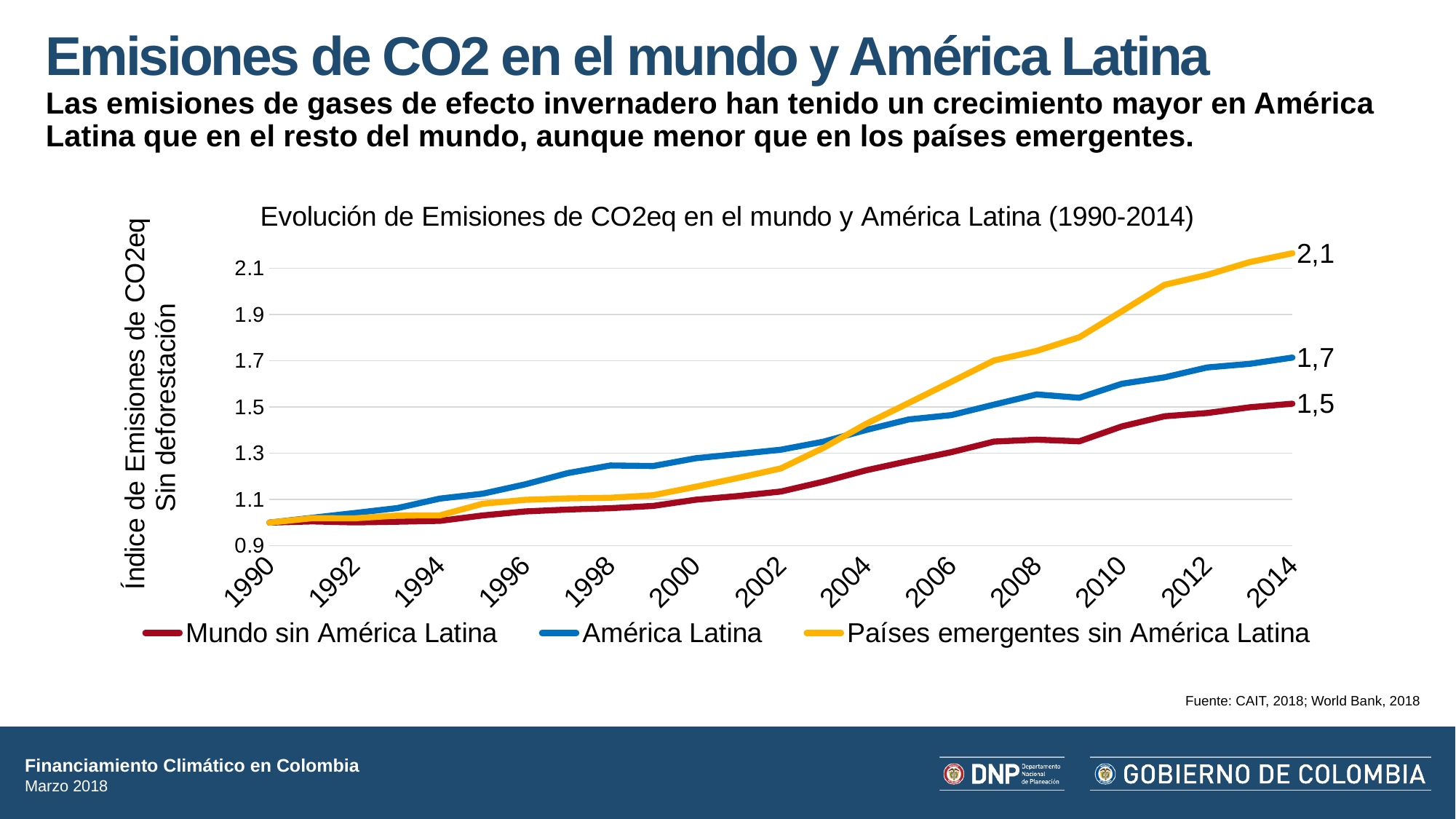

# Emisiones de CO2 en el mundo y América Latina
Las emisiones de gases de efecto invernadero han tenido un crecimiento mayor en América Latina que en el resto del mundo, aunque menor que en los países emergentes.

### Chart: Evolución de Emisiones de CO2eq en el mundo y América Latina (1990-2014)

| Category | Mundo sin América Latina | América Latina | Países emergentes sin América Latina |
|---|---|---|---|
| 1990 | 1.0 | 1.0 | 1.0 |
| 1991 | 1.0052070051014874 | 1.0208138083632678 | 1.0190790976661916 |
| 1992 | 1.0009809846375246 | 1.0414102210437686 | 1.0186113392435545 |
| 1993 | 1.0039459123257135 | 1.0628834194316856 | 1.0306230299490176 |
| 1994 | 1.0076509282515378 | 1.1038911549626103 | 1.0313348706169356 |
| 1995 | 1.0308290026020552 | 1.124925393991174 | 1.0815384346275239 |
| 1996 | 1.04835131685878 | 1.1654644783220274 | 1.0985459912789606 |
| 1997 | 1.0566463556101742 | 1.2140679991772247 | 1.1047220671749562 |
| 1998 | 1.0623973378724665 | 1.2469667172759074 | 1.1074151418102611 |
| 1999 | 1.0721348991151598 | 1.244670165416199 | 1.1183500083840958 |
| 2000 | 1.098919374712918 | 1.2782079685318783 | 1.1549567131058223 |
| 2001 | 1.1151479019901842 | 1.296410246727801 | 1.1933214674982382 |
| 2002 | 1.134330213685635 | 1.3151897224375095 | 1.2343766977583475 |
| 2003 | 1.1770846202638072 | 1.3500124997370464 | 1.3232117176344595 |
| 2004 | 1.2262700581909034 | 1.400424379474549 | 1.4269069404581611 |
| 2005 | 1.2661331974250671 | 1.4461561829403429 | 1.517507478231763 |
| 2006 | 1.3045343326957883 | 1.4649429684266757 | 1.6090816851529322 |
| 2007 | 1.3502741863686487 | 1.5102763356896396 | 1.7010560200038396 |
| 2008 | 1.358675671857379 | 1.5544573390635397 | 1.7424663877301485 |
| 2009 | 1.3513783115500613 | 1.5398010481652342 | 1.8012506618572266 |
| 2010 | 1.4160000618555504 | 1.6003831182220862 | 1.9140128699811008 |
| 2011 | 1.4599958126866064 | 1.6281229824523469 | 2.028102688085064 |
| 2012 | 1.4739339295722604 | 1.6709156884002279 | 2.0710367329573662 |
| 2013 | 1.4988919695202572 | 1.6864152710037974 | 2.1262365329443713 |
| 2014 | 1.5141544641721143 | 1.7135835767141285 | 2.1644148338351545 |
Fuente: CAIT, 2018; World Bank, 2018